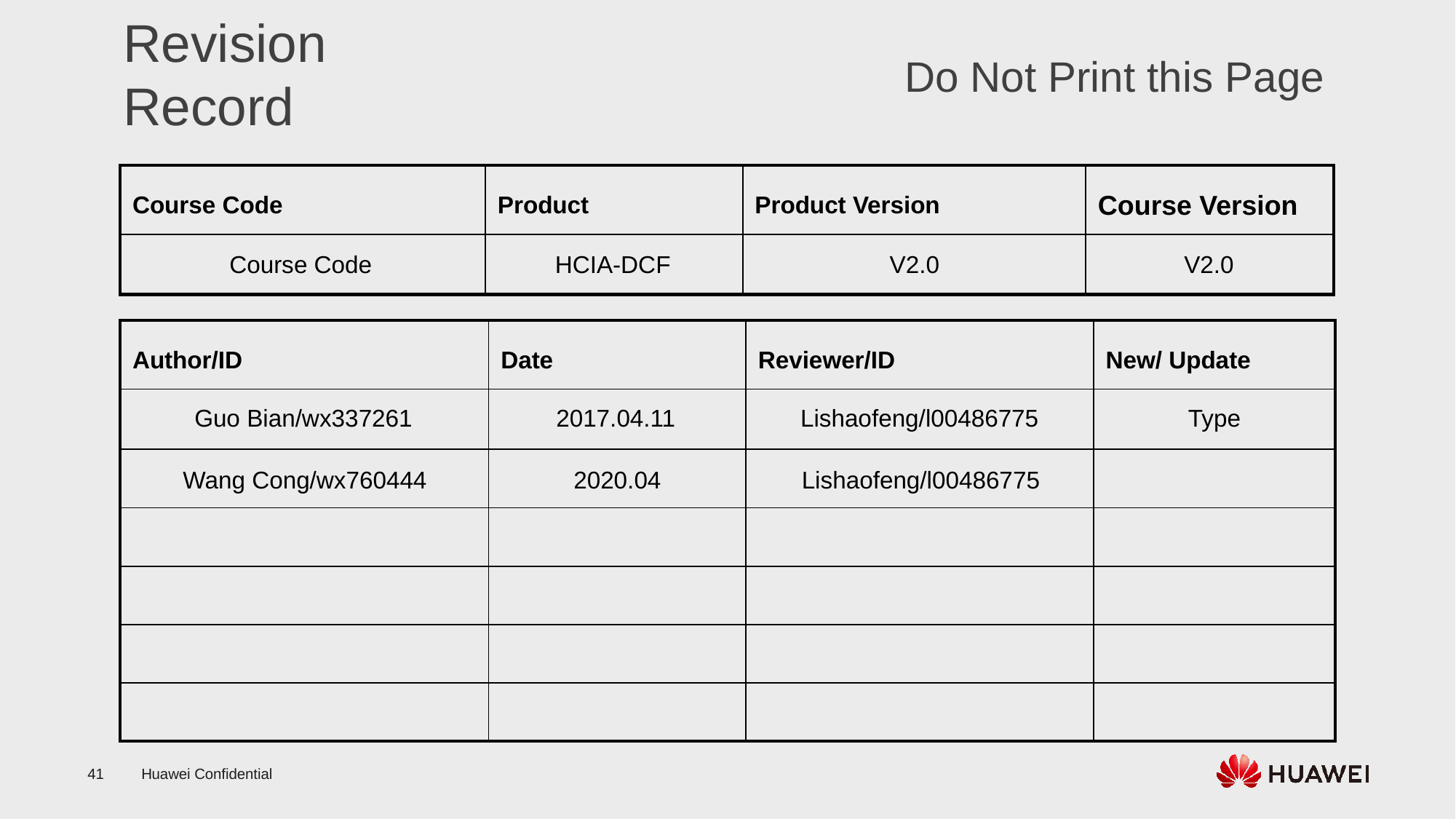

Course Code
HCIA-DCF
V2.0
V2.0
Guo Bian/wx337261
2017.04.11
Lishaofeng/l00486775
Type
Wang Cong/wx760444
2020.04
Lishaofeng/l00486775